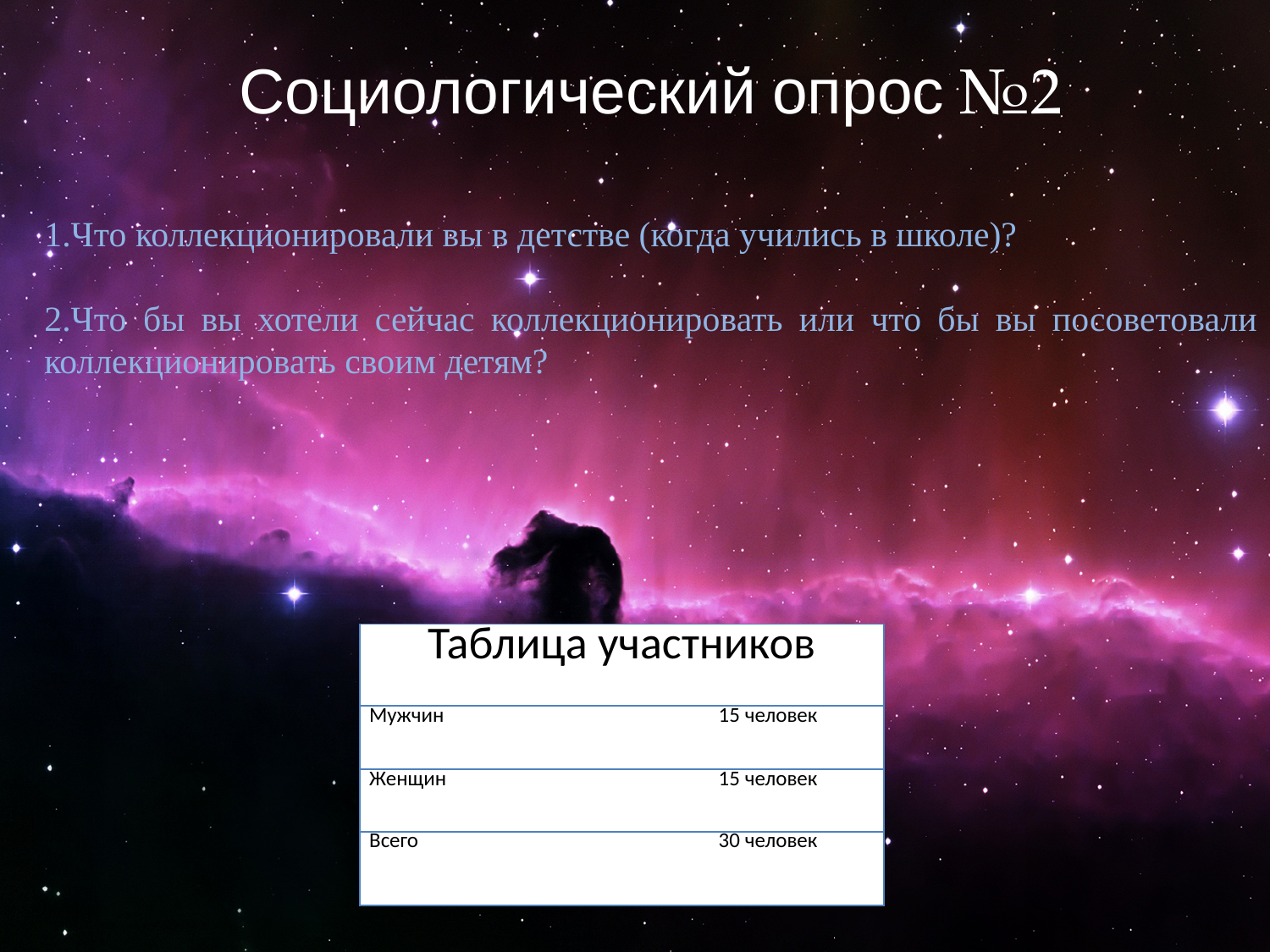

Социологический опрос №2

1.Что коллекционировали вы в детстве (когда учились в школе)?

2.Что бы вы хотели сейчас коллекционировать или что бы вы посоветовали коллекционировать своим детям?
| Таблица участников |  |
| --- | --- |
| Мужчин | 15 человек |
| Женщин | 15 человек |
| Всего | 30 человек |